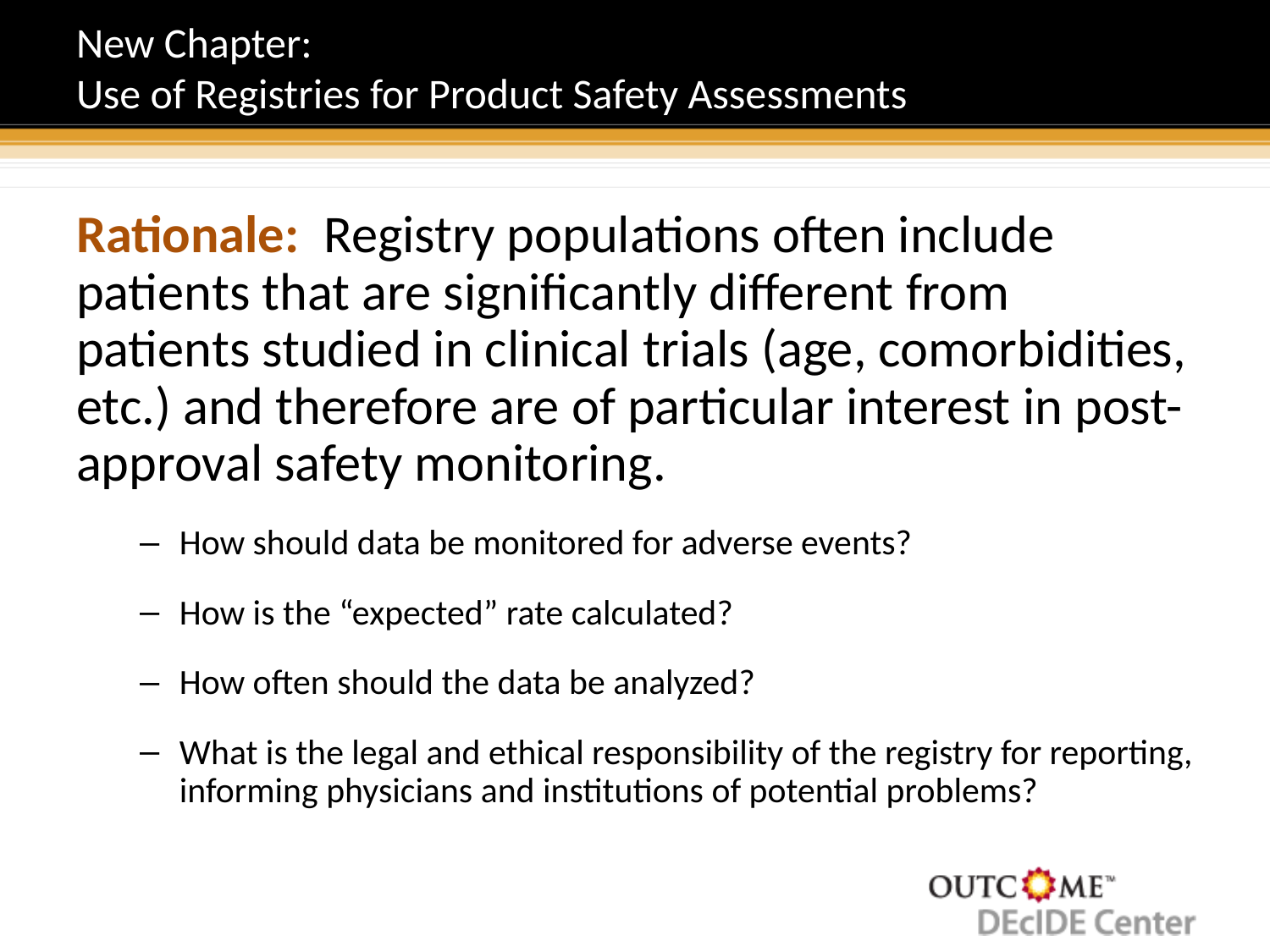

# New Chapter: Use of Registries for Product Safety Assessments
Rationale:  Registry populations often include patients that are significantly different from patients studied in clinical trials (age, comorbidities, etc.) and therefore are of particular interest in post-approval safety monitoring.
How should data be monitored for adverse events?
How is the “expected” rate calculated?
How often should the data be analyzed?
What is the legal and ethical responsibility of the registry for reporting, informing physicians and institutions of potential problems?